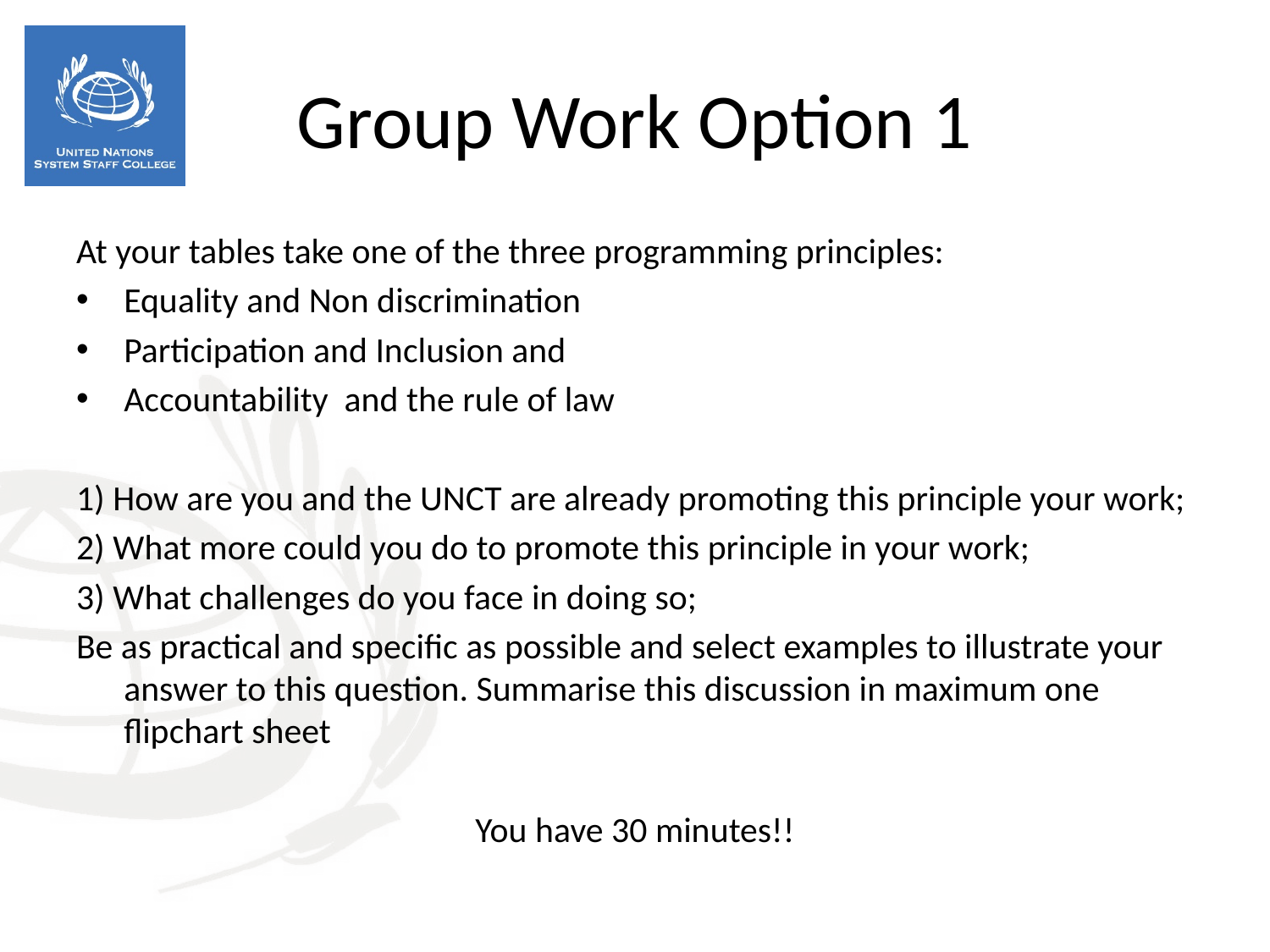

Group Work Option 1
At your tables take one of the three programming principles:
Equality and Non discrimination
Participation and Inclusion and
Accountability  and the rule of law

1) How are you and the UNCT are already promoting this principle your work;
2) What more could you do to promote this principle in your work;
3) What challenges do you face in doing so;
Be as practical and specific as possible and select examples to illustrate your answer to this question. Summarise this discussion in maximum one flipchart sheet

You have 30 minutes!!